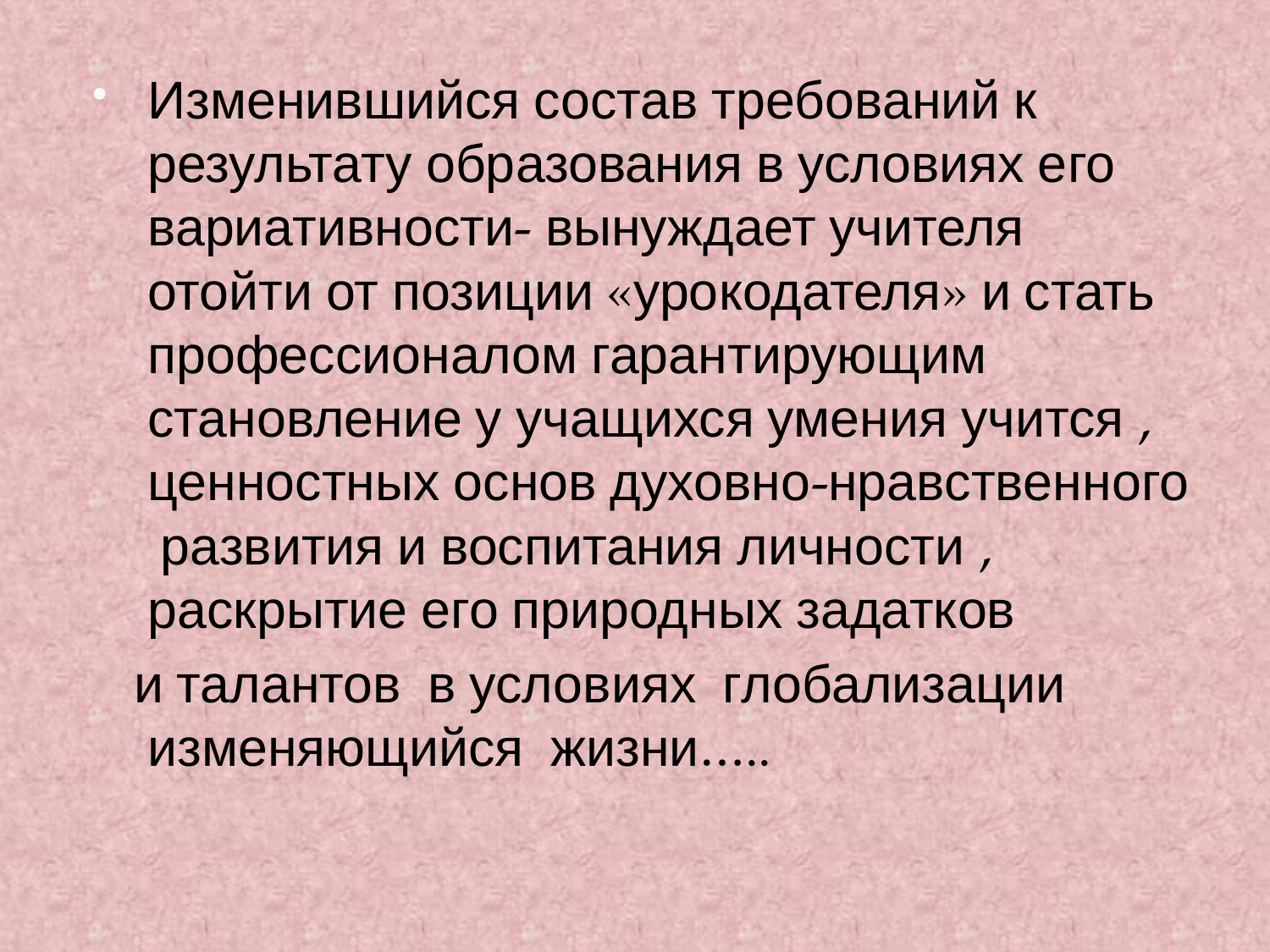

#
Изменившийся состав требований к результату образования в условиях его вариативности- вынуждает учителя отойти от позиции «урокодателя» и стать профессионалом гарантирующим становление у учащихся умения учится , ценностных основ духовно-нравственного  развития и воспитания личности , раскрытие его природных задатков
   и талантов  в условиях  глобализации изменяющийся  жизни…..